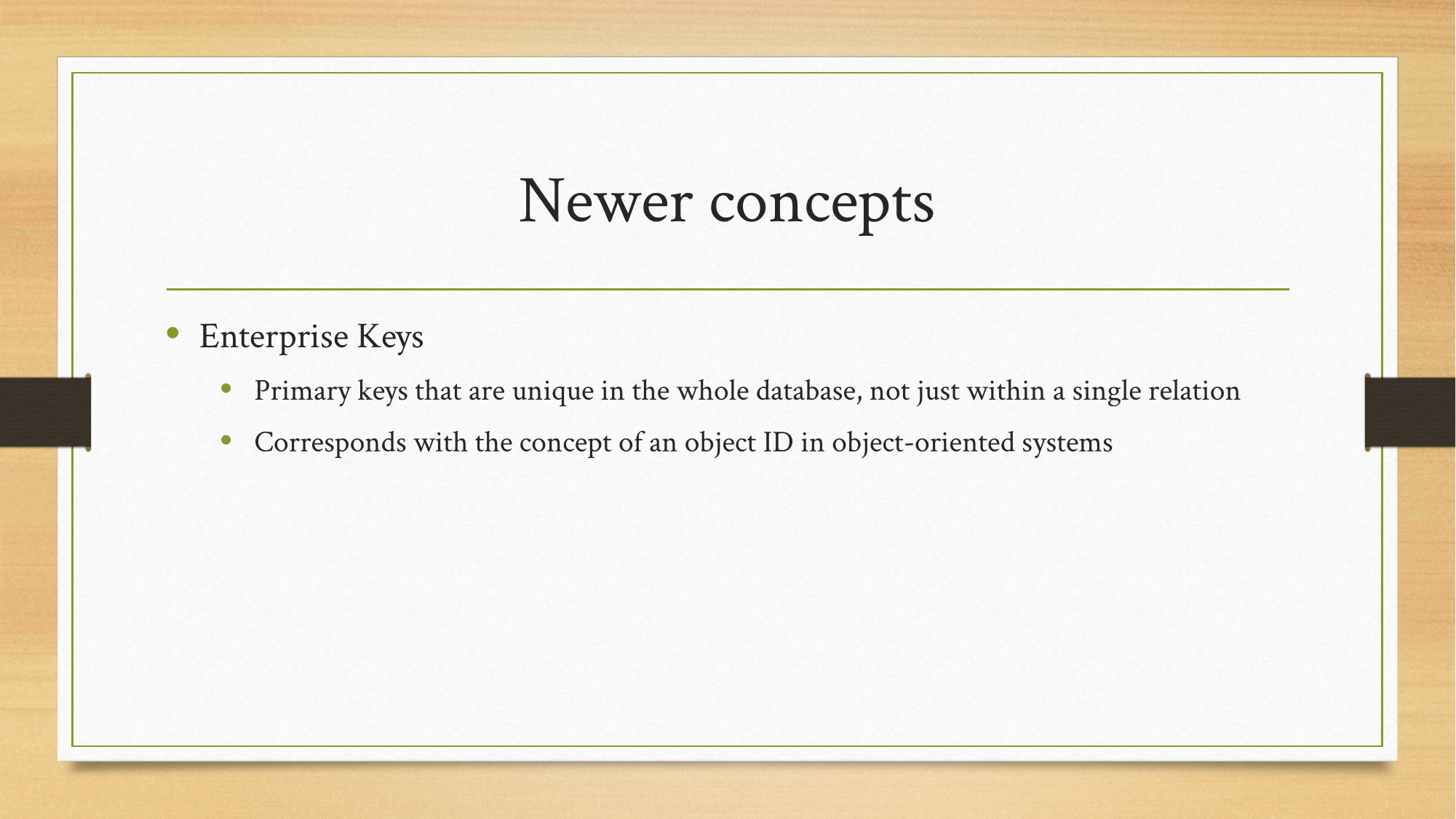

# Newer concepts
Enterprise Keys
Primary keys that are unique in the whole database, not just within a single relation
Corresponds with the concept of an object ID in object-oriented systems